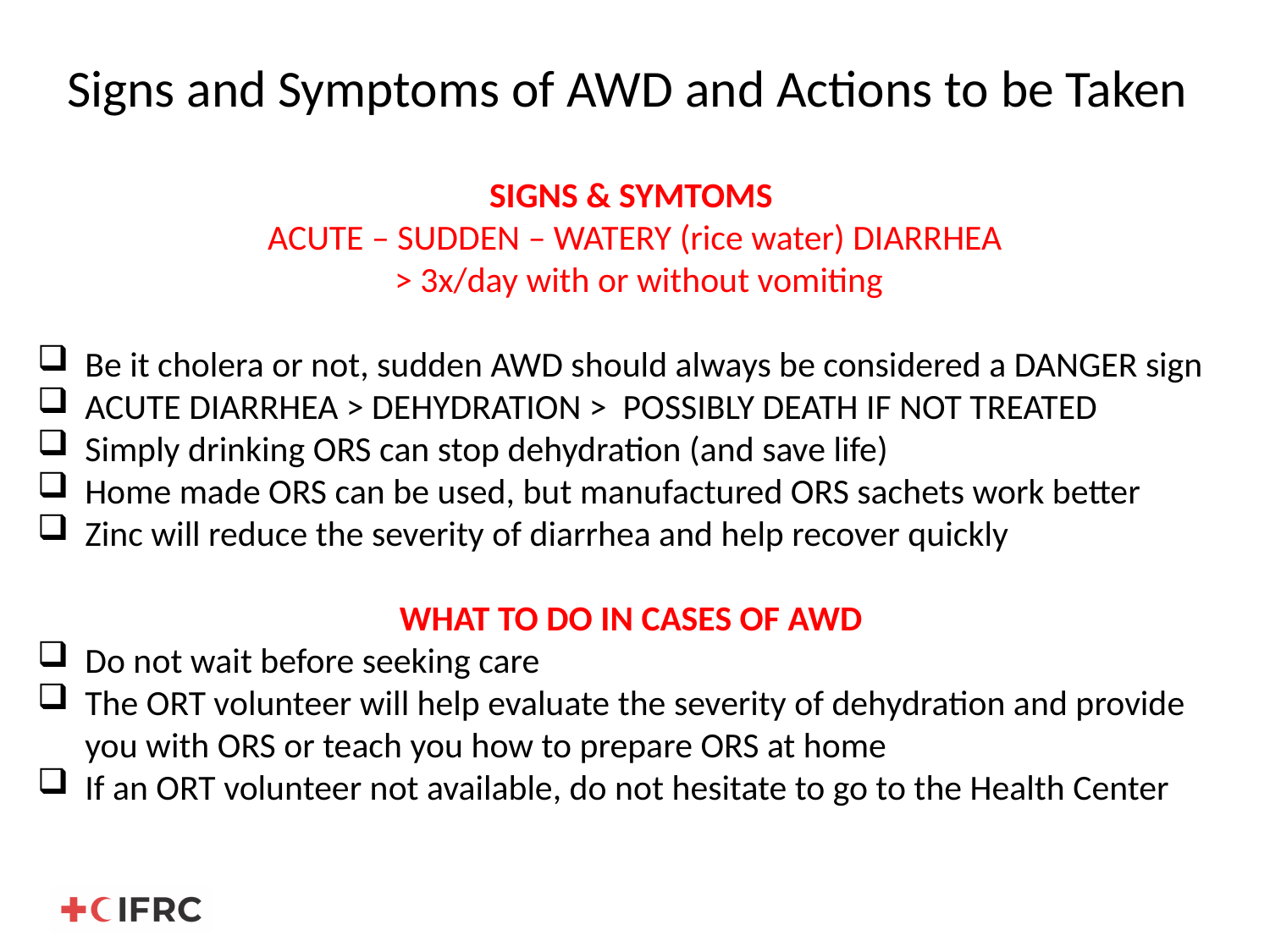

Signs and Symptoms of AWD and Actions to be Taken
SIGNS & SYMTOMS
ACUTE – SUDDEN – WATERY (rice water) DIARRHEA
 > 3x/day with or without vomiting

Be it cholera or not, sudden AWD should always be considered a DANGER sign
ACUTE DIARRHEA > DEHYDRATION >  POSSIBLY DEATH IF NOT TREATED
Simply drinking ORS can stop dehydration (and save life)
Home made ORS can be used, but manufactured ORS sachets work better
Zinc will reduce the severity of diarrhea and help recover quickly

WHAT TO DO IN CASES OF AWD
Do not wait before seeking care
The ORT volunteer will help evaluate the severity of dehydration and provide you with ORS or teach you how to prepare ORS at home
If an ORT volunteer not available, do not hesitate to go to the Health Center